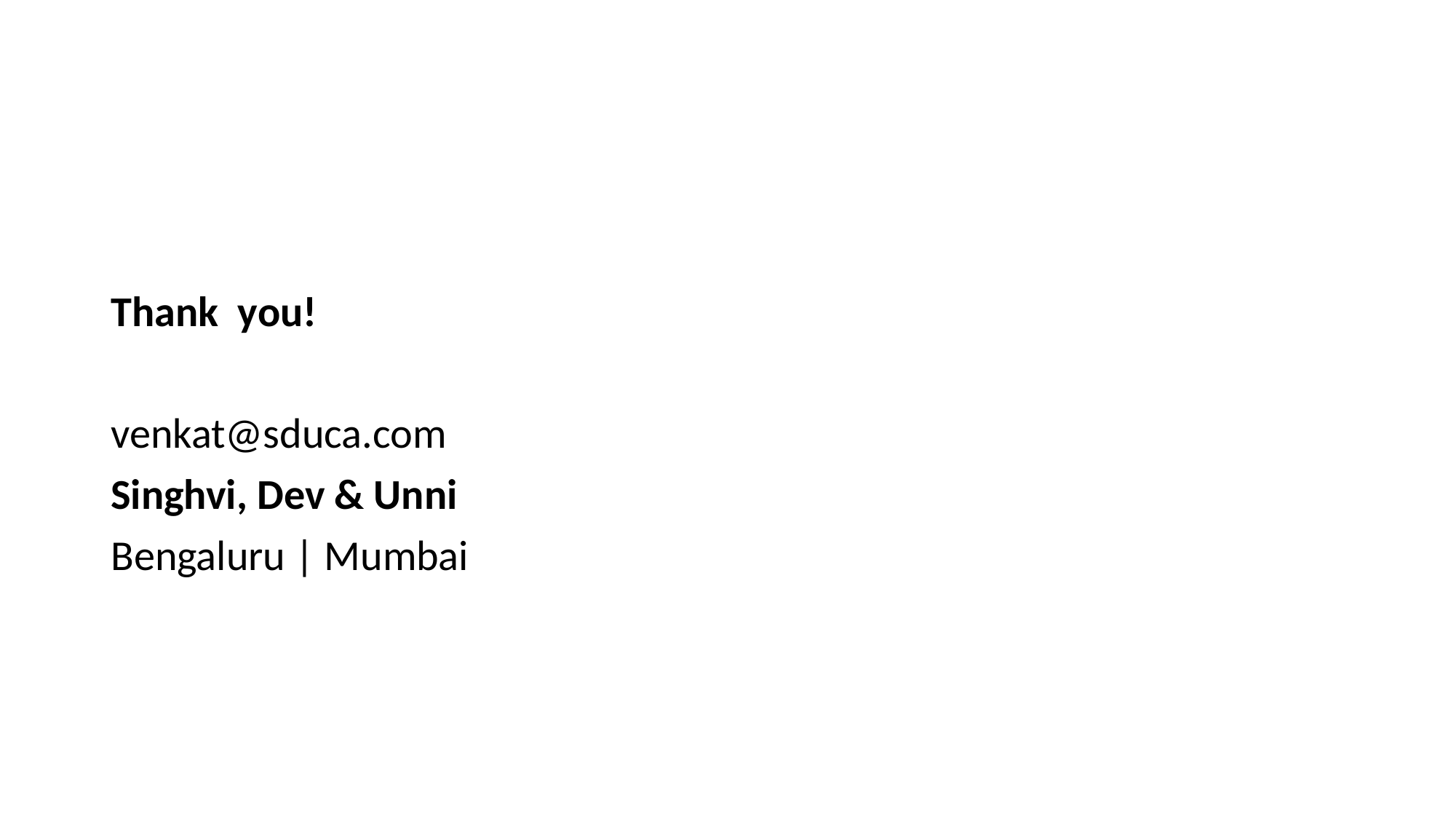

Thank  you!

venkat@sduca.com
Singhvi, Dev & Unni
Bengaluru | Mumbai